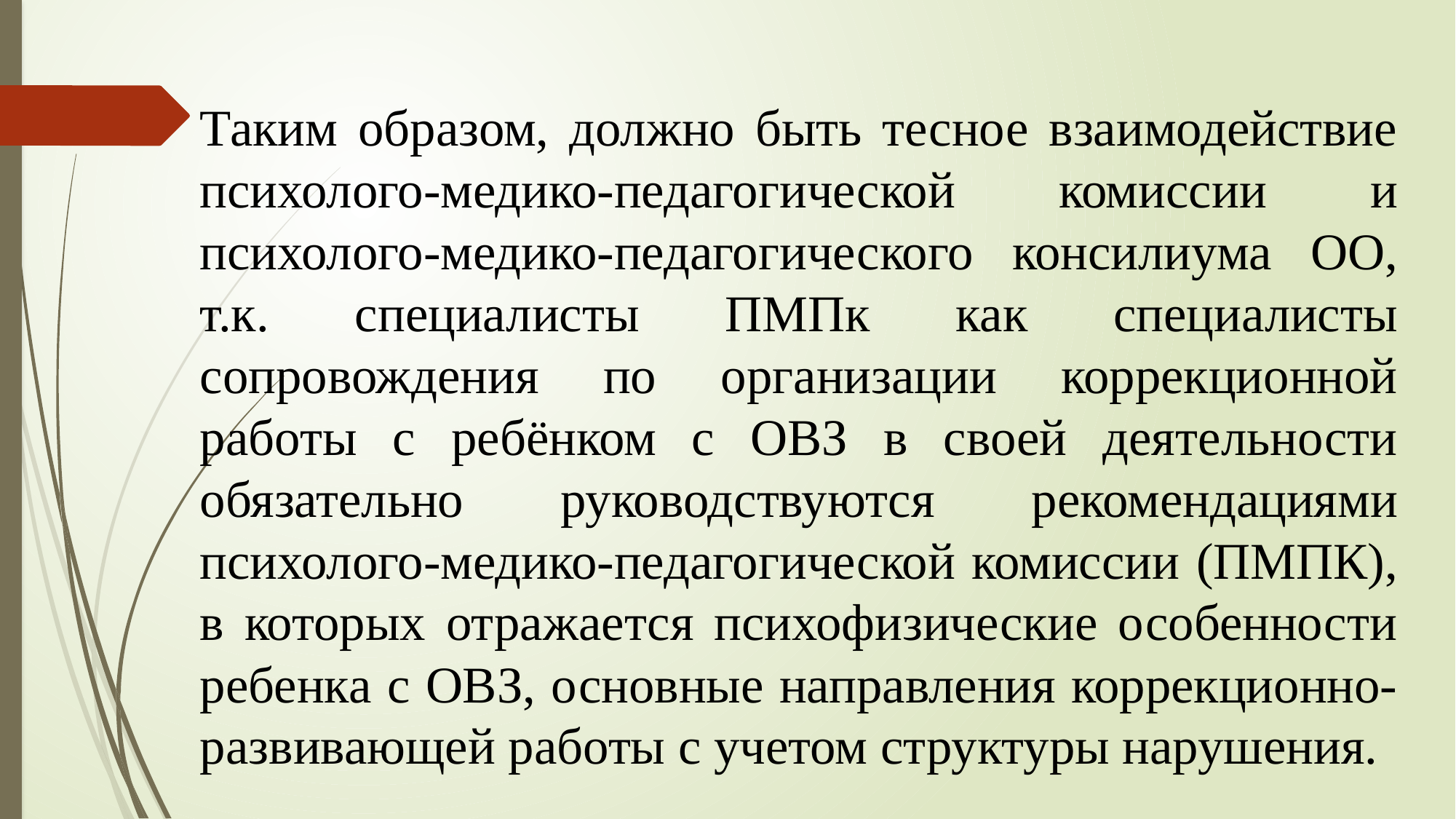

Таким образом, должно быть тесное взаимодействие психолого-медико-педагогической комиссии и психолого-медико-педагогического консилиума ОО, т.к. специалисты ПМПк как специалисты сопровождения по организации коррекционной работы с ребёнком с ОВЗ в своей деятельности обязательно руководствуются рекомендациями психолого-медико-педагогической комиссии (ПМПК), в которых отражается психофизические особенности ребенка с ОВЗ, основные направления коррекционно-развивающей работы с учетом структуры нарушения.